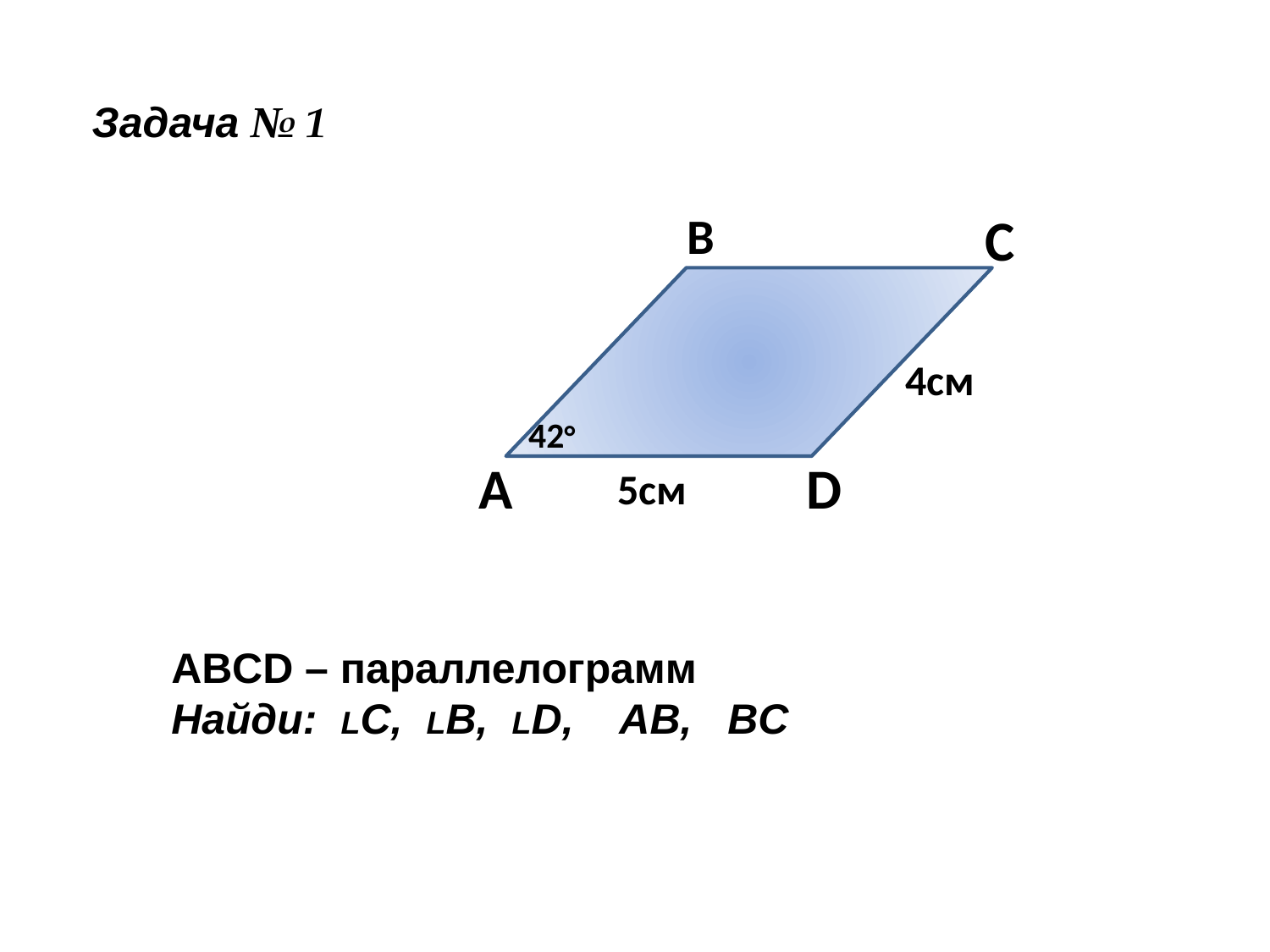

Задача № 1
B
C

4см
42°
A
D
5cм
ABCD – параллелограмм
Найди:  LС,  LВ,  LD,    AB,   BC